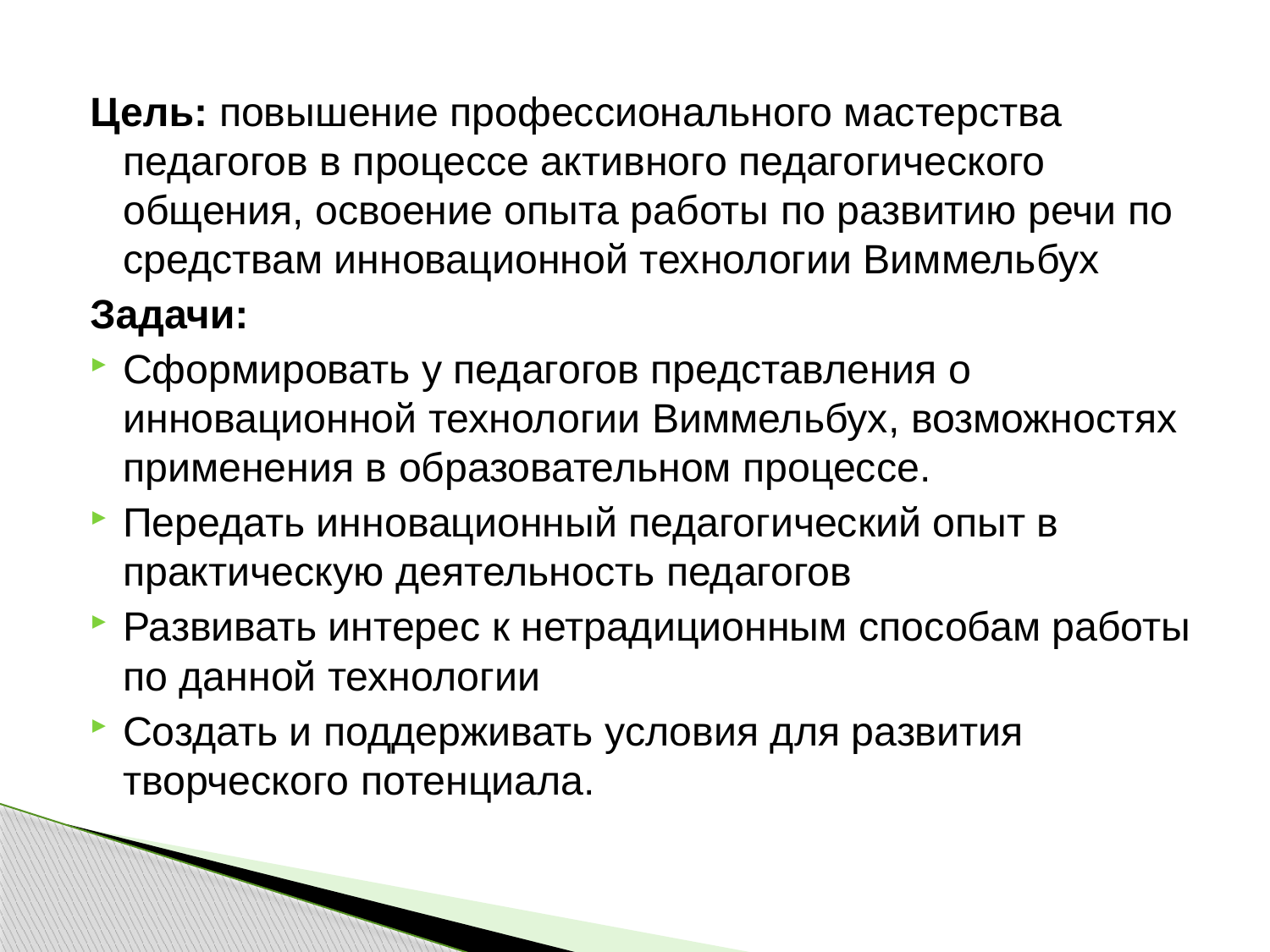

#
Цель: повышение профессионального мастерства педагогов в процессе активного педагогического общения, освоение опыта работы по развитию речи по средствам инновационной технологии Виммельбух
Задачи:
Сформировать у педагогов представления о инновационной технологии Виммельбух, возможностях применения в образовательном процессе.
Передать инновационный педагогический опыт в практическую деятельность педагогов
Развивать интерес к нетрадиционным способам работы по данной технологии
Создать и поддерживать условия для развития творческого потенциала.